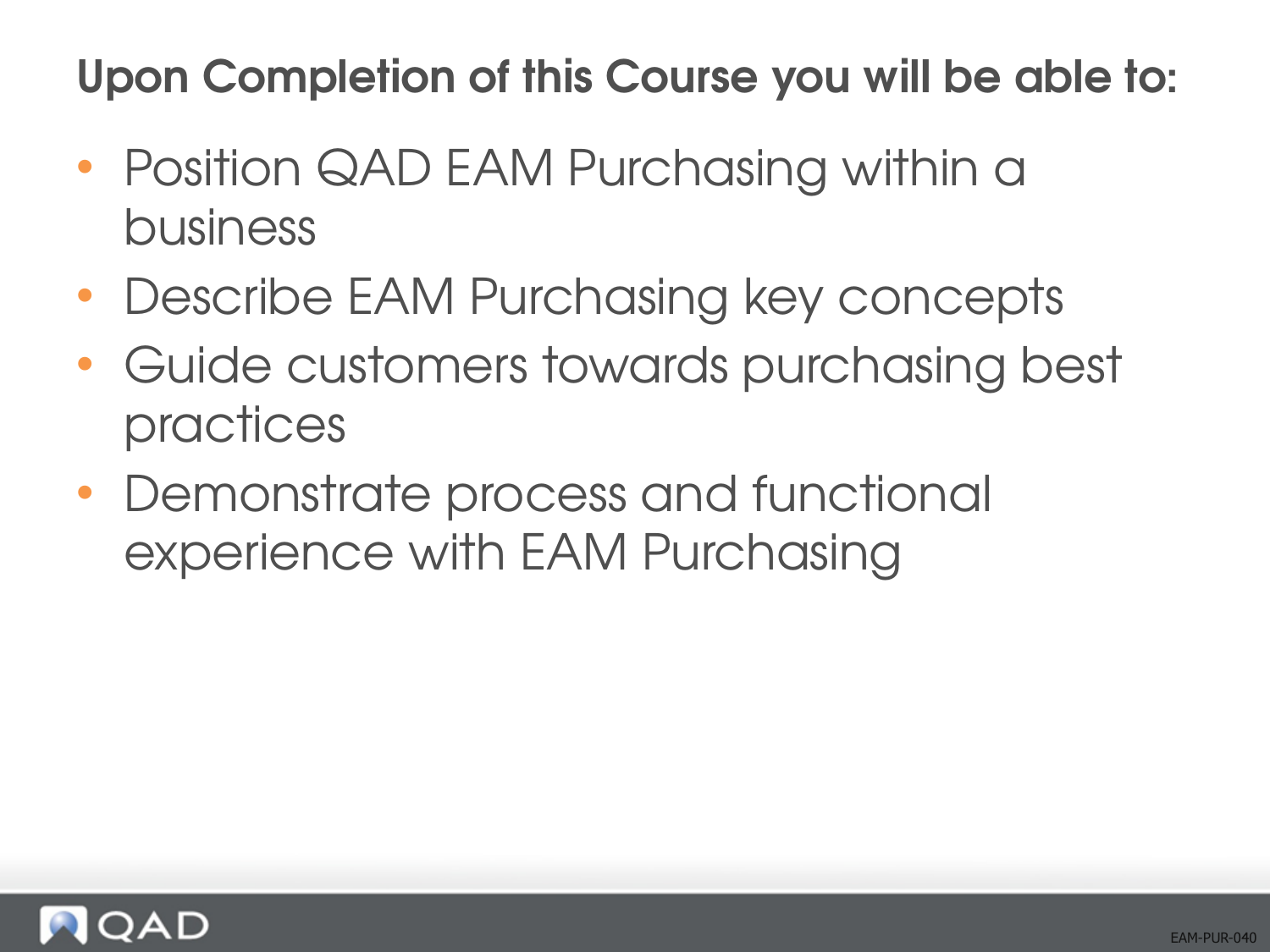

# Upon Completion of this Course you will be able to:
Position QAD EAM Purchasing within a business
Describe EAM Purchasing key concepts
Guide customers towards purchasing best practices
Demonstrate process and functional experience with EAM Purchasing
EAM-PUR-040